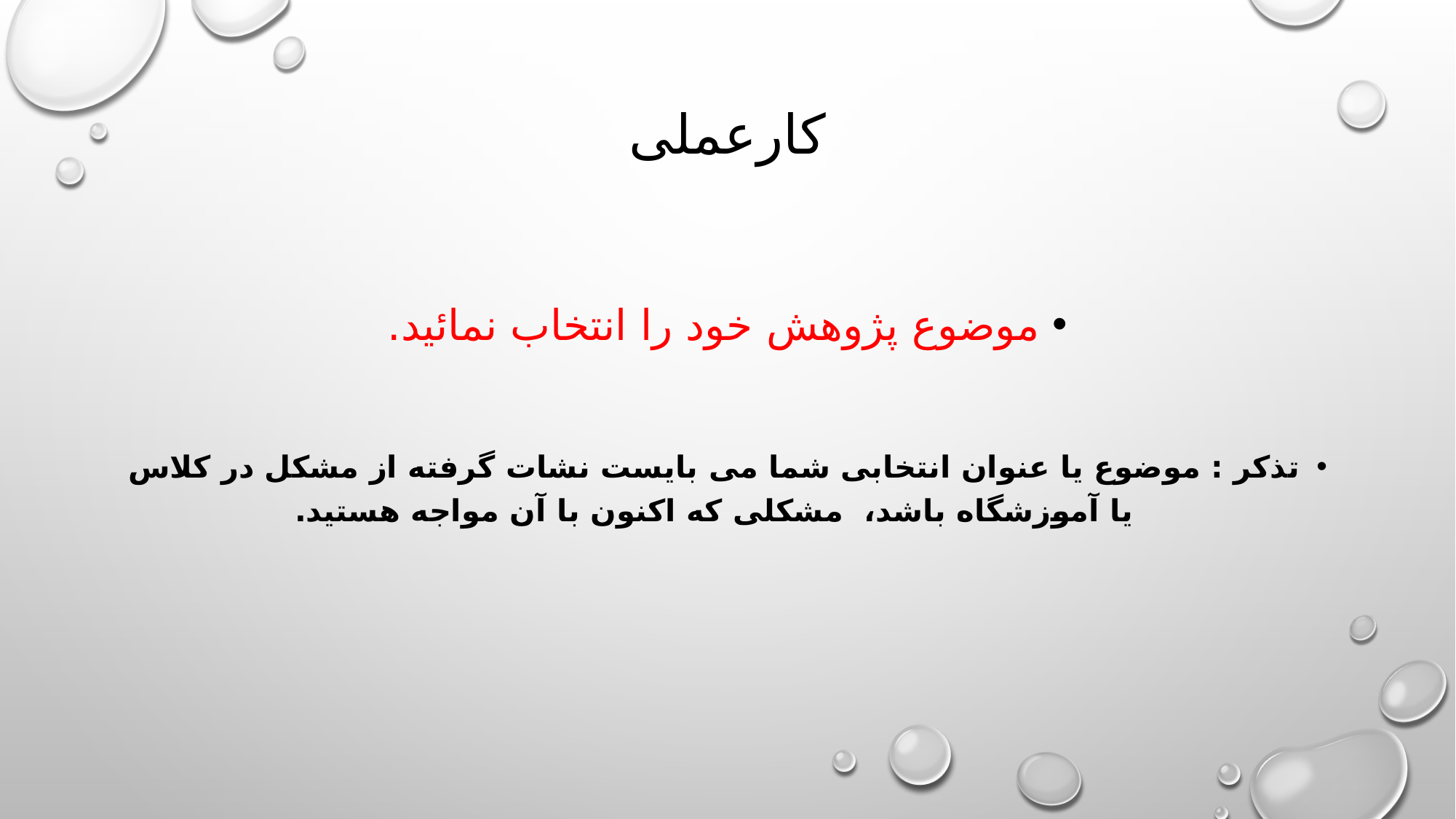

# کارعملی
موضوع پژوهش خود را انتخاب نمائید.

تذکر : موضوع یا عنوان انتخابی شما می بایست نشات گرفته از مشکل در کلاس یا آموزشگاه باشد،  مشکلی که اکنون با آن مواجه هستید.